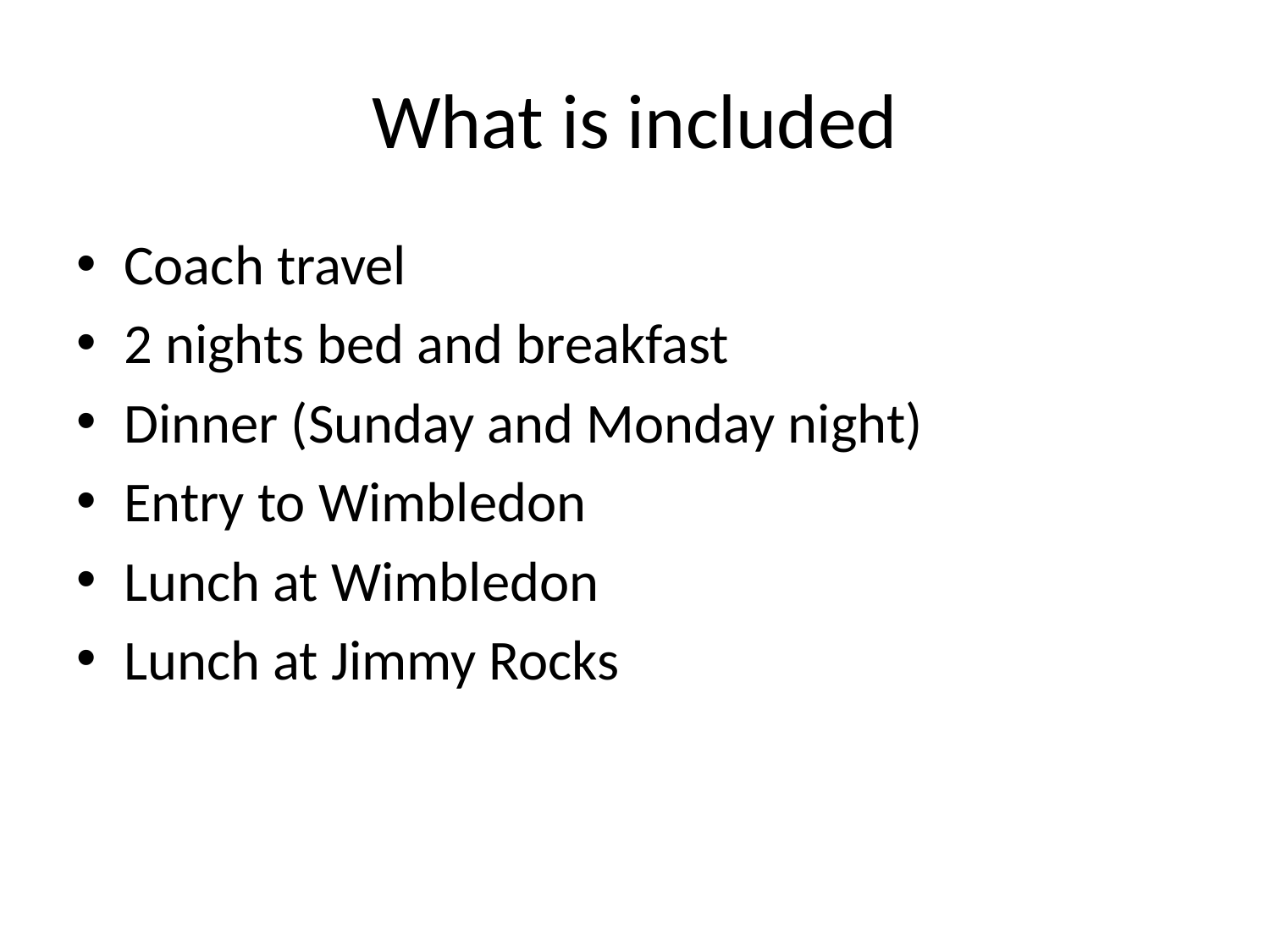

# What is included
Coach travel
2 nights bed and breakfast
Dinner (Sunday and Monday night)
Entry to Wimbledon
Lunch at Wimbledon
Lunch at Jimmy Rocks